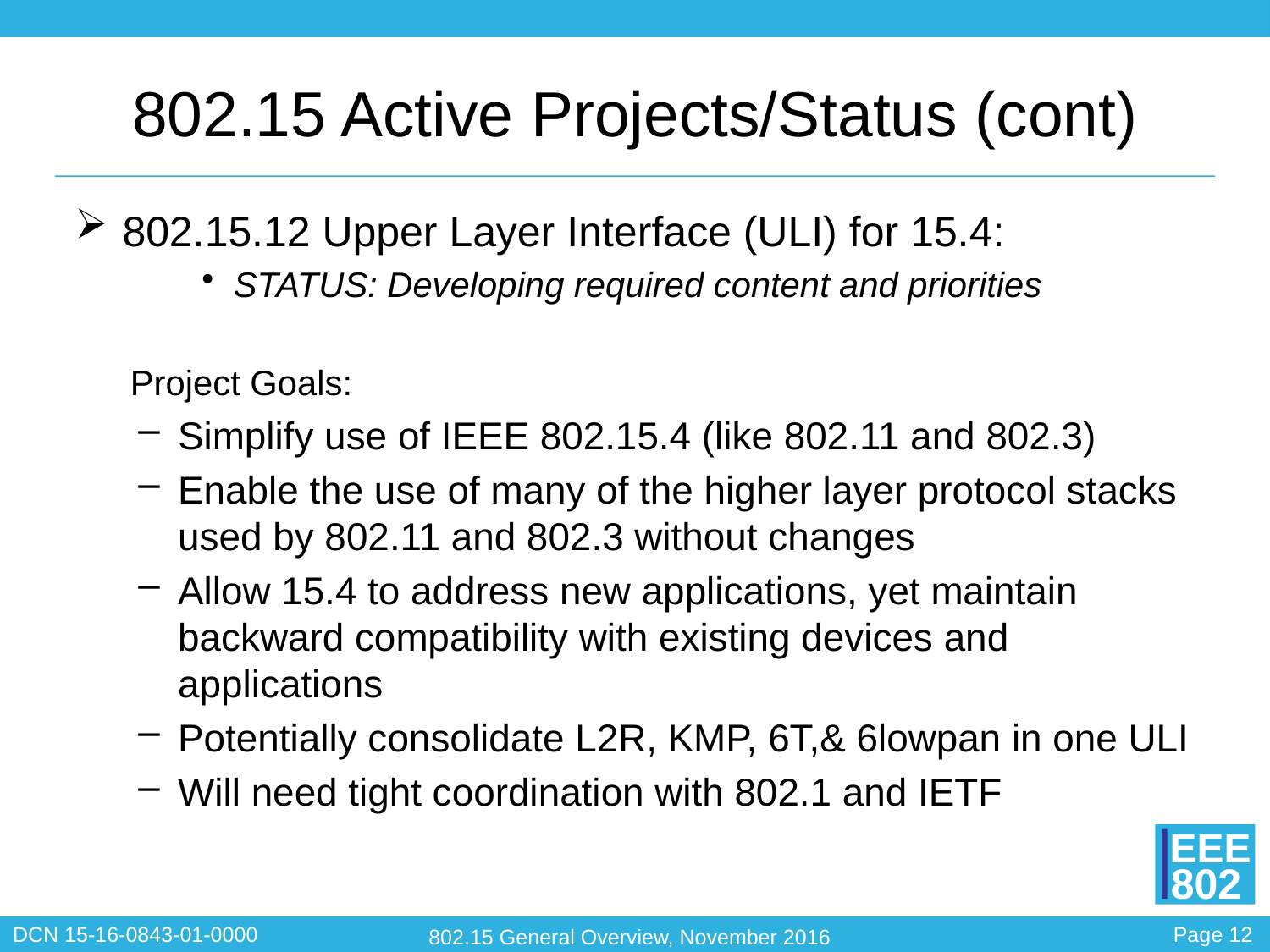

# 802.15 Active Projects/Status (cont)
802.15.12 Upper Layer Interface (ULI) for 15.4:
STATUS: Developing required content and priorities

Project Goals:
Simplify use of IEEE 802.15.4 (like 802.11 and 802.3)
Enable the use of many of the higher layer protocol stacks used by 802.11 and 802.3 without changes
Allow 15.4 to address new applications, yet maintain backward compatibility with existing devices and applications
Potentially consolidate L2R, KMP, 6T,& 6lowpan in one ULI
Will need tight coordination with 802.1 and IETF